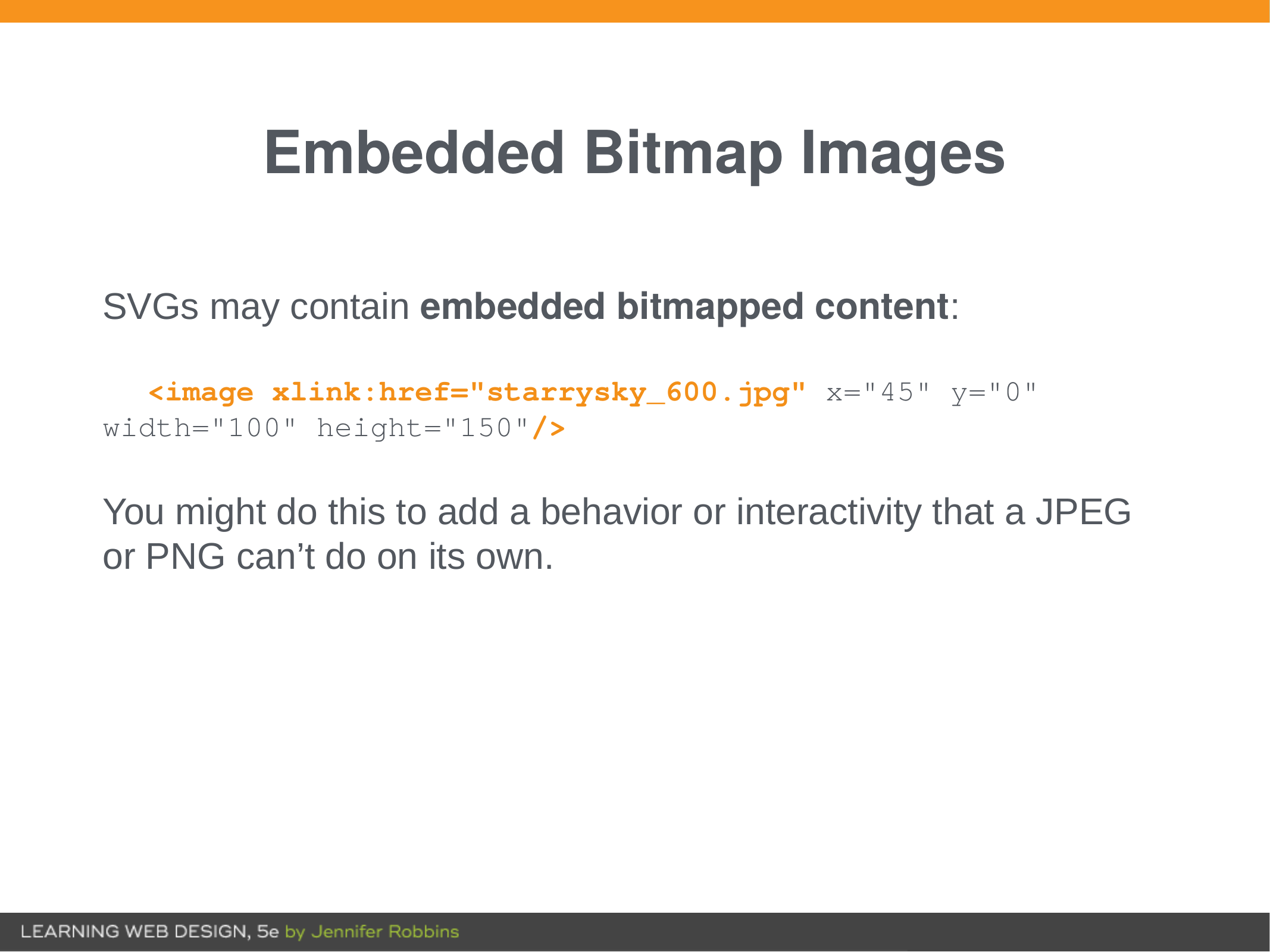

# Embedded Bitmap Images
SVGs may contain embedded bitmapped content:
<image xlink:href="starrysky_600.jpg" x="45" y="0" width="100" height="150"/>
You might do this to add a behavior or interactivity that a JPEG or PNG can’t do on its own.